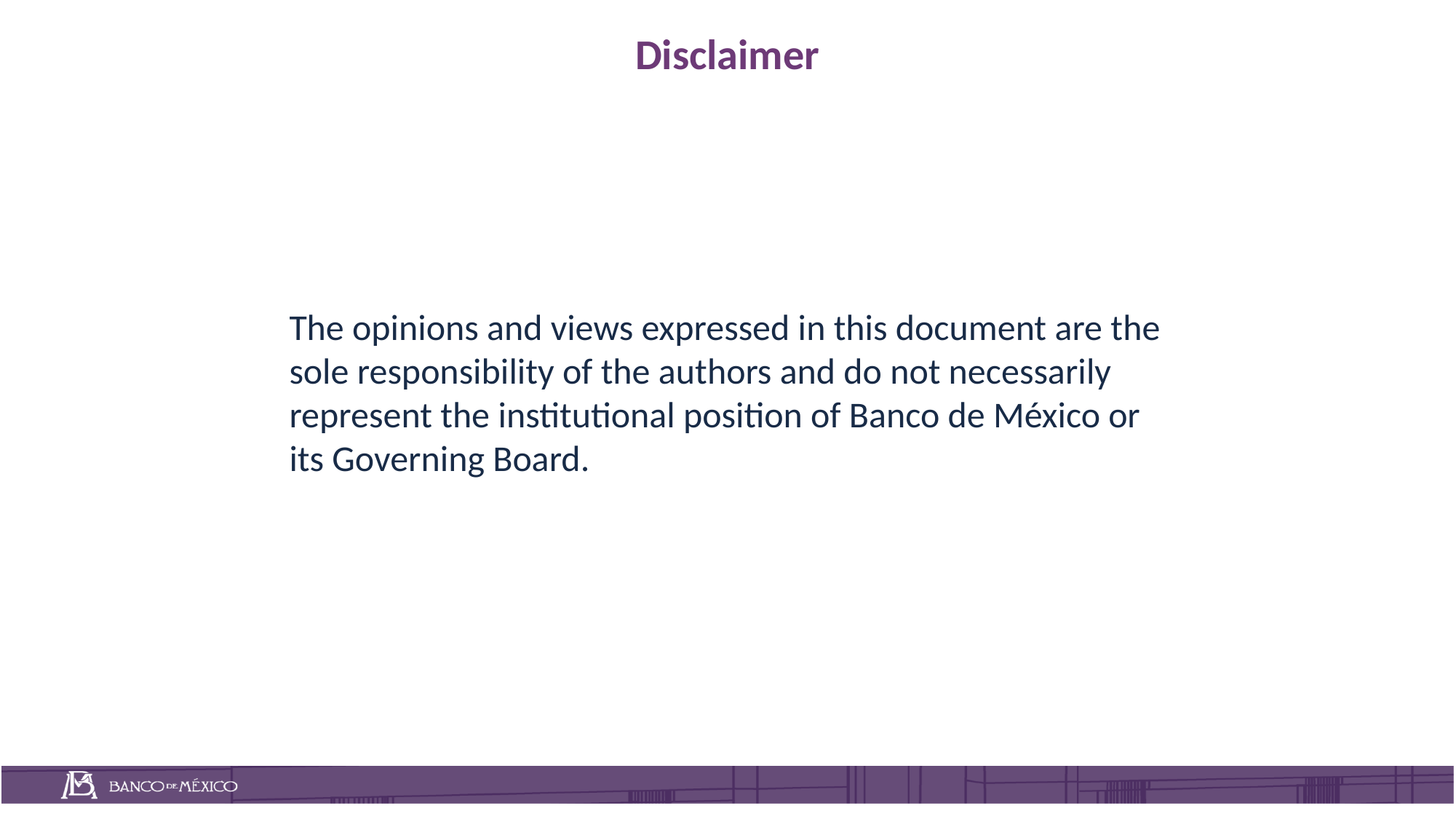

# Disclaimer
The opinions and views expressed in this document are the sole responsibility of the authors and do not necessarily represent the institutional position of Banco de México or its Governing Board.